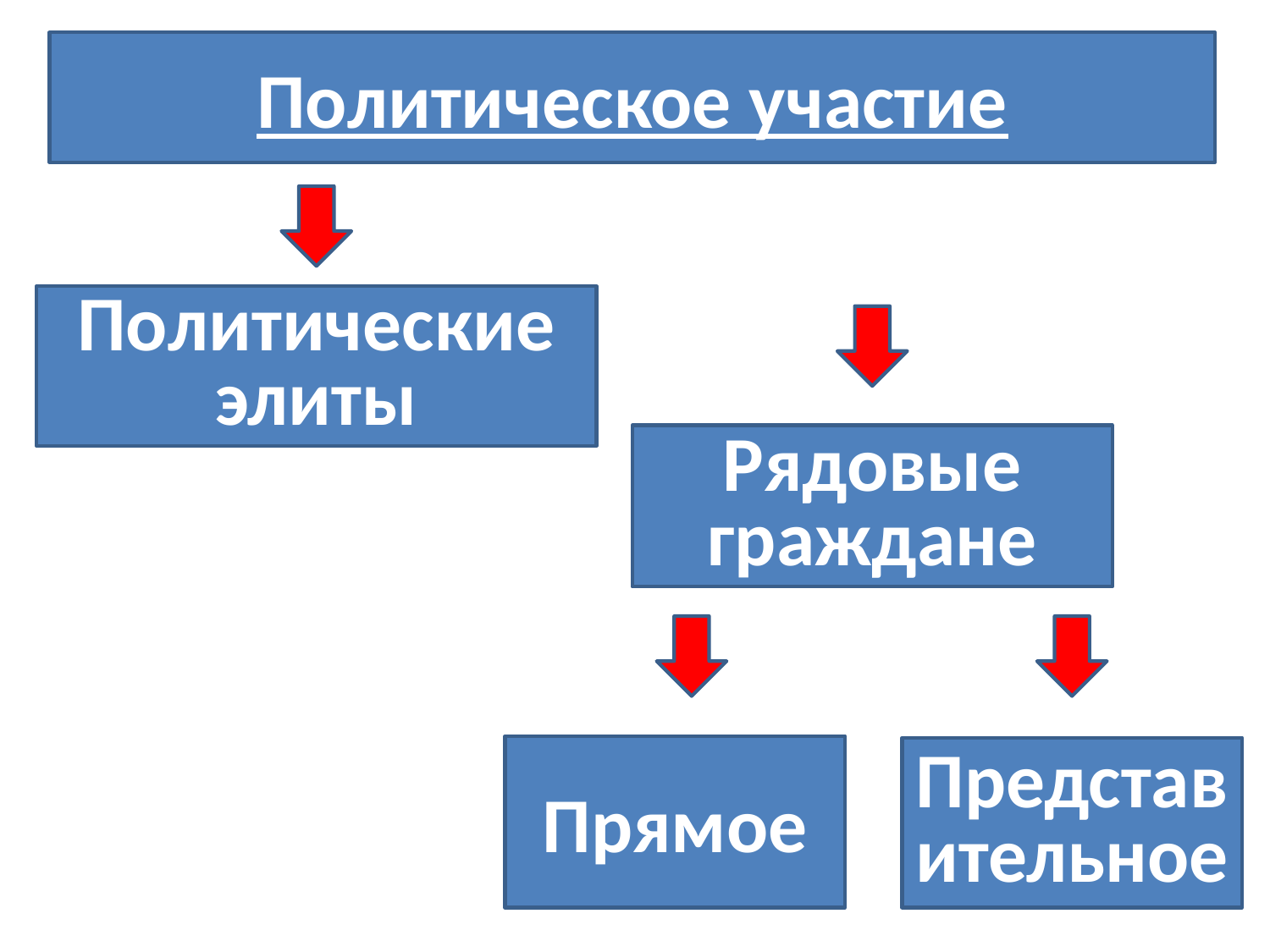

Политическое участие

Политические элиты

Рядовые граждане

Прямое
Представительное